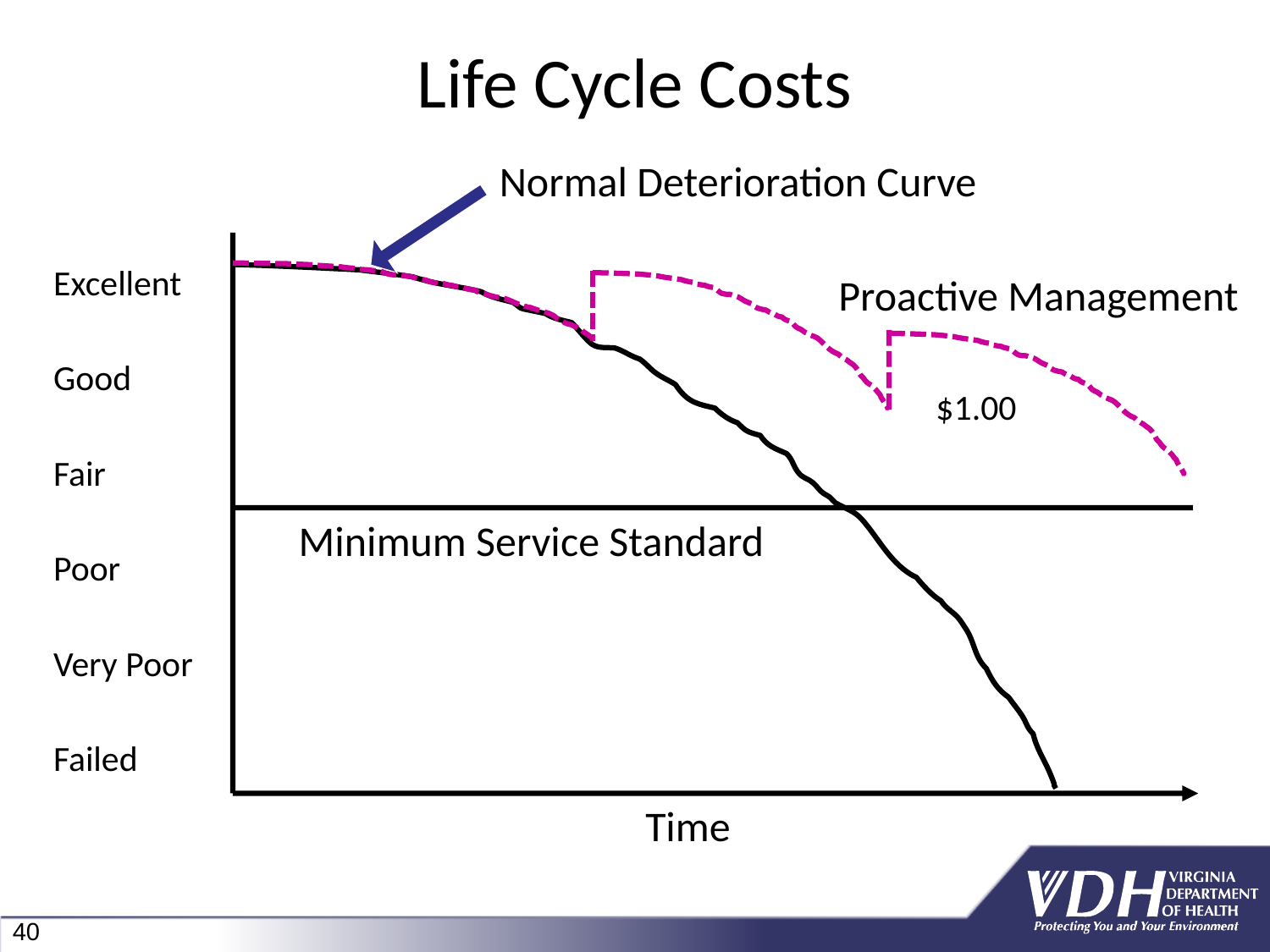

Life Cycle Costs
Normal Deterioration Curve

Excellent

Good

Fair

Poor

Very Poor

Failed

Proactive Management

$1.00

Minimum Service Standard

Time